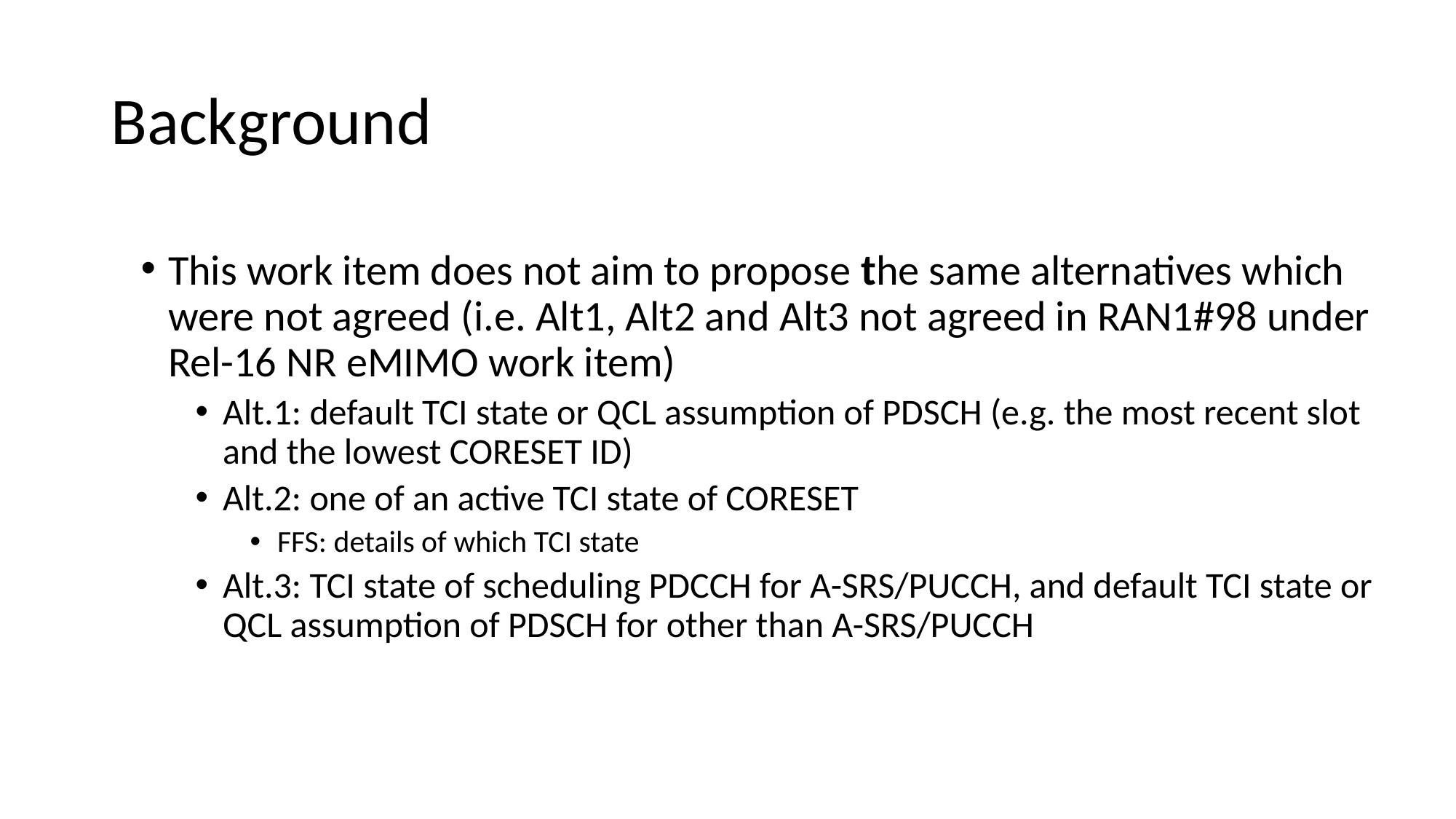

# Background
This work item does not aim to propose the same alternatives which were not agreed (i.e. Alt1, Alt2 and Alt3 not agreed in RAN1#98 under Rel-16 NR eMIMO work item)
Alt.1: default TCI state or QCL assumption of PDSCH (e.g. the most recent slot and the lowest CORESET ID)
Alt.2: one of an active TCI state of CORESET
FFS: details of which TCI state
Alt.3: TCI state of scheduling PDCCH for A-SRS/PUCCH, and default TCI state or QCL assumption of PDSCH for other than A-SRS/PUCCH